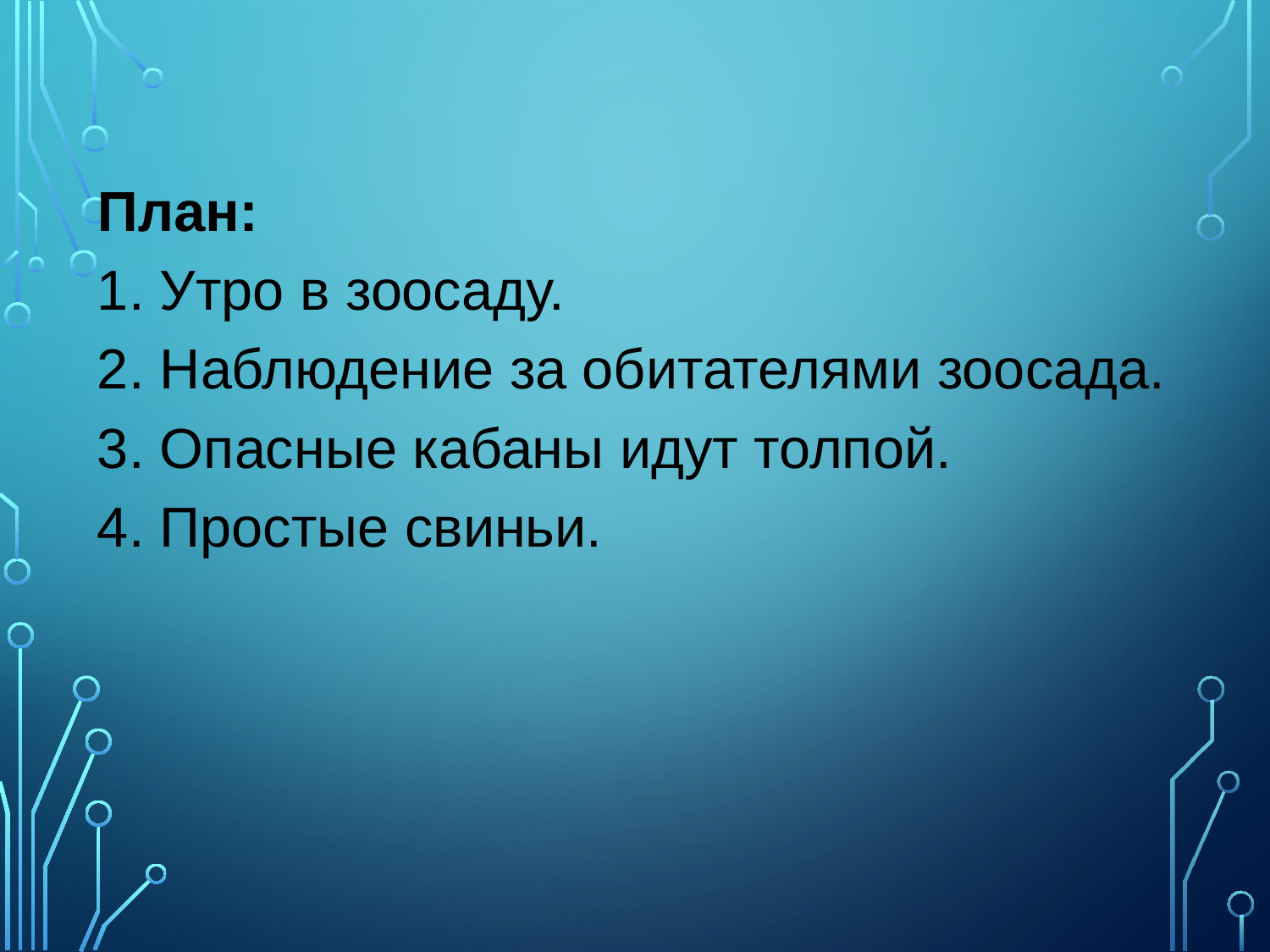

План:
1. Утро в зоосаду.
2. Наблюдение за обитателями зоосада.
3. Опасные кабаны идут толпой.
4. Простые свиньи.